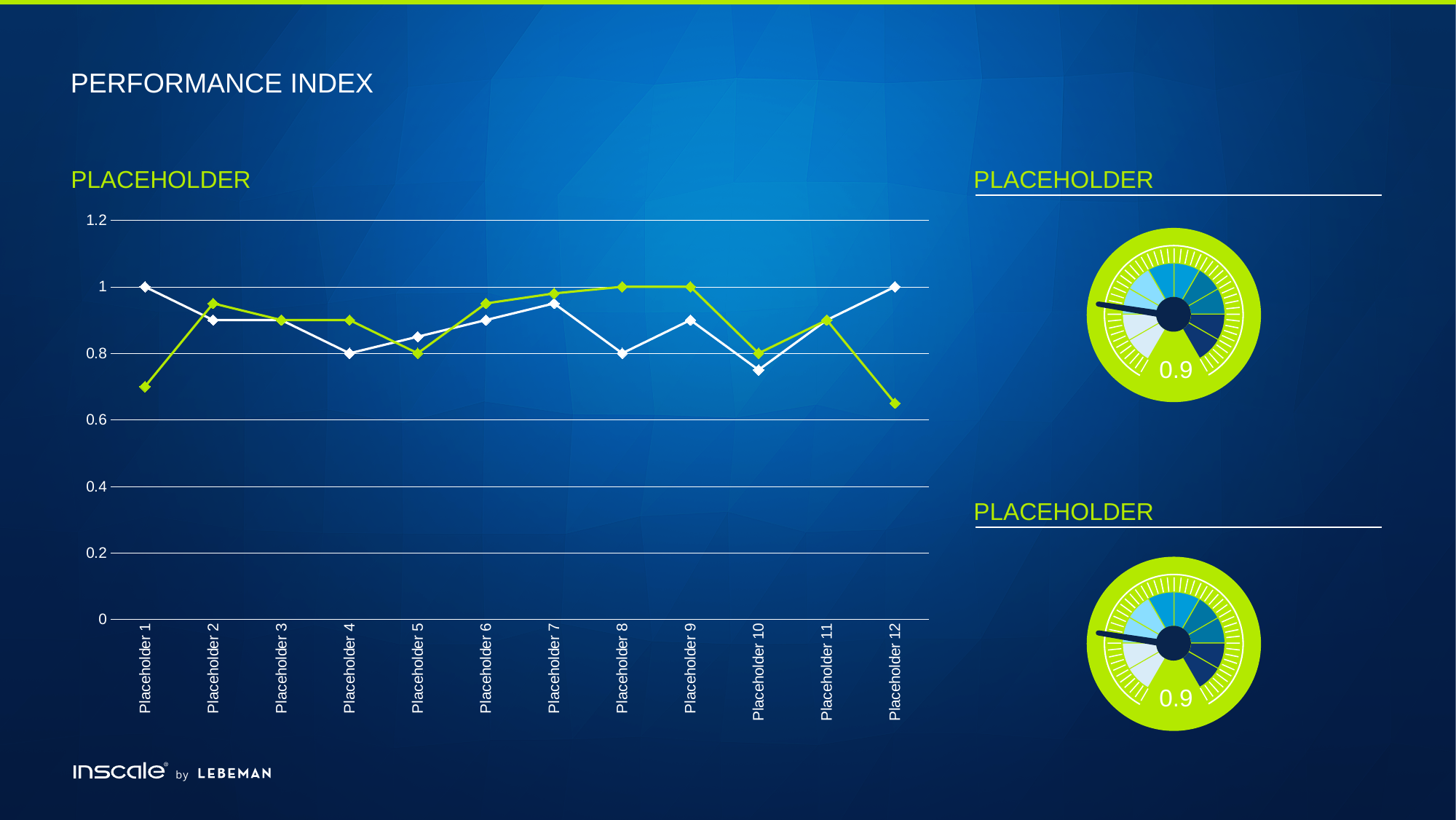

# performance index

Placeholder
Placeholder

### Chart

| Category | Datenreihe 1 | Datenreihe 2 |
|---|---|---|
| Placeholder 1 | 1.0 | 0.7 |
| Placeholder 2 | 0.9 | 0.95 |
| Placeholder 3 | 0.9 | 0.9 |
| Placeholder 4 | 0.8 | 0.9 |
| Placeholder 5 | 0.85 | 0.8 |
| Placeholder 6 | 0.9 | 0.95 |
| Placeholder 7 | 0.95 | 0.98 |
| Placeholder 8 | 0.8 | 1.0 |
| Placeholder 9 | 0.9 | 1.0 |
| Placeholder 10 | 0.75 | 0.8 |
| Placeholder 11 | 0.9 | 0.9 |
| Placeholder 12 | 1.0 | 0.65 |

0.9
Placeholder

0.9